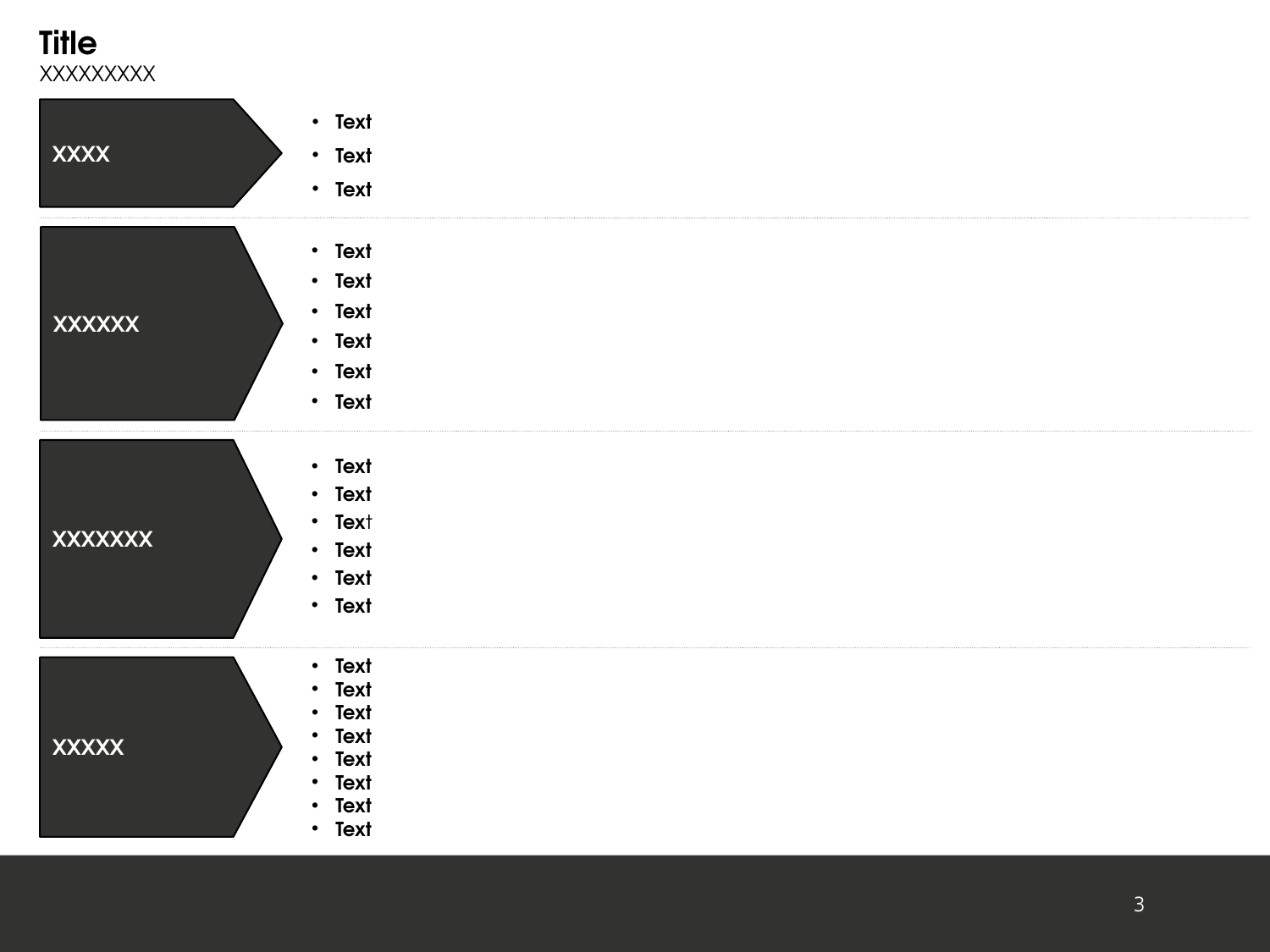

Title
XXXXXXXXX
XXXX
Text
Text
Text

XXXXXX

Text
Text
Text
Text
Text
Text
XXXXXXX

Text
Text
Text
Text
Text
Text
XXXXX

Text
Text
Text
Text
Text
Text
Text
Text